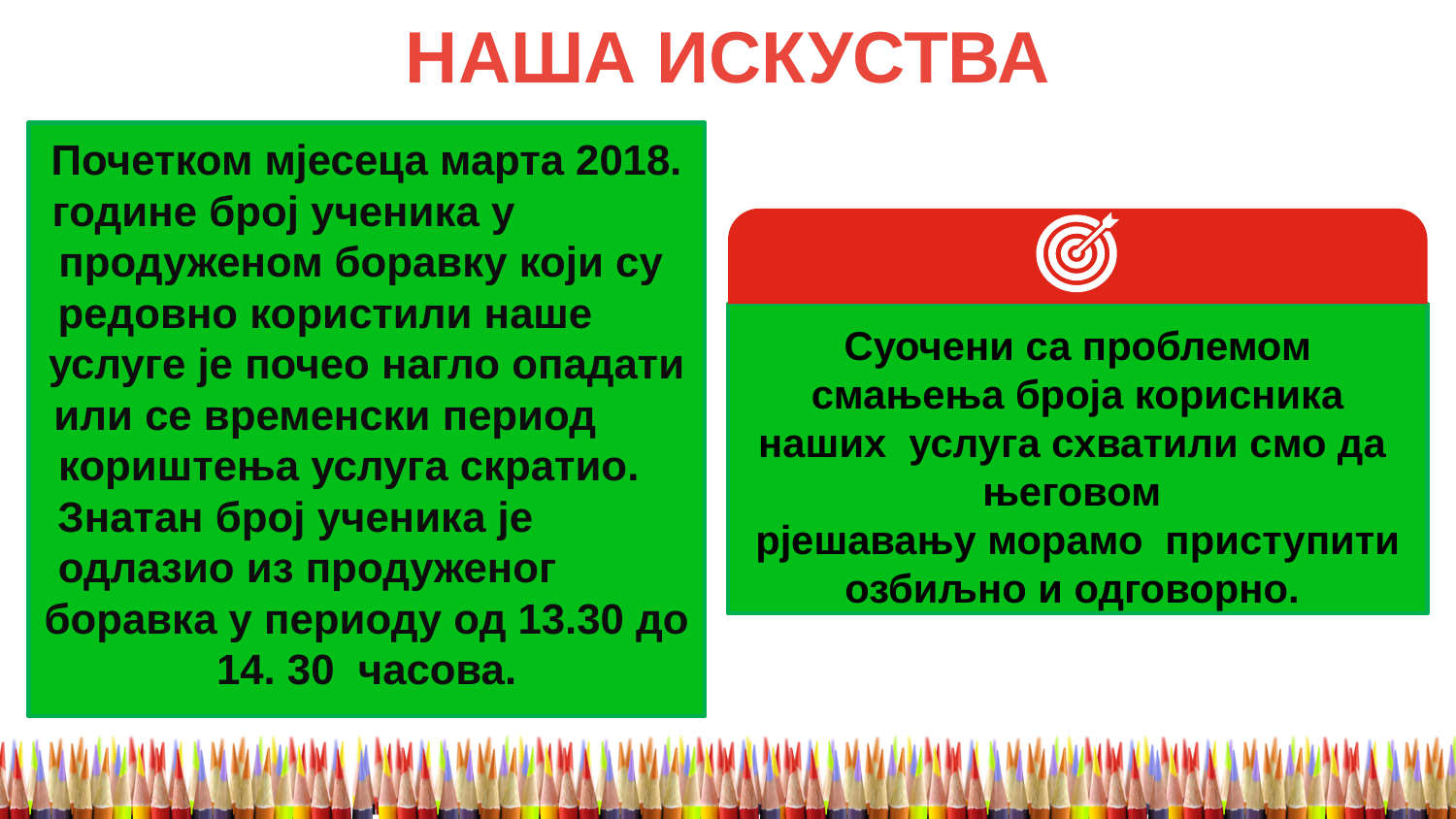

НАША ИСКУСТВА

Почетком мјесеца марта 2018. године број ученика у               продуженом боравку који су  редовно користили наше        услуге је почео нагло опадати или се временски период        кориштења услуга скратио.    Знатан број ученика је             одлазио из продуженог           боравка у периоду од 13.30 до 14. 30  часова.

04
Суочени са проблемом смањења броја корисника наших  услуга схватили смо да  његовом
рјешавању морамо  приступити озбиљно и одговорно.